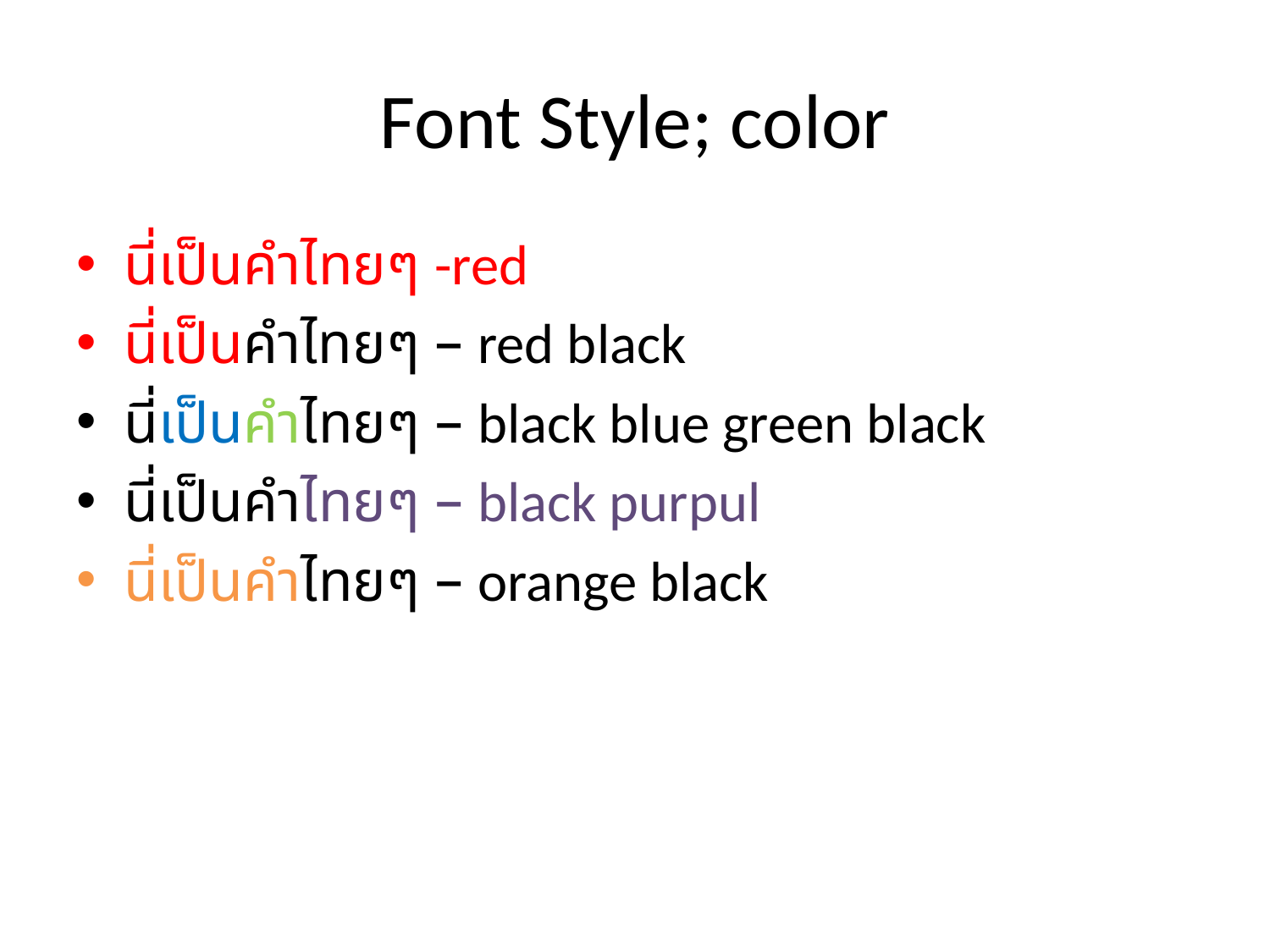

# Font Style; color
นี่เป็นคำไทยๆ -red
นี่เป็นคำไทยๆ – red black
นี่เป็นคำไทยๆ – black blue green black
นี่เป็นคำไทยๆ – black purpul
นี่เป็นคำไทยๆ – orange black